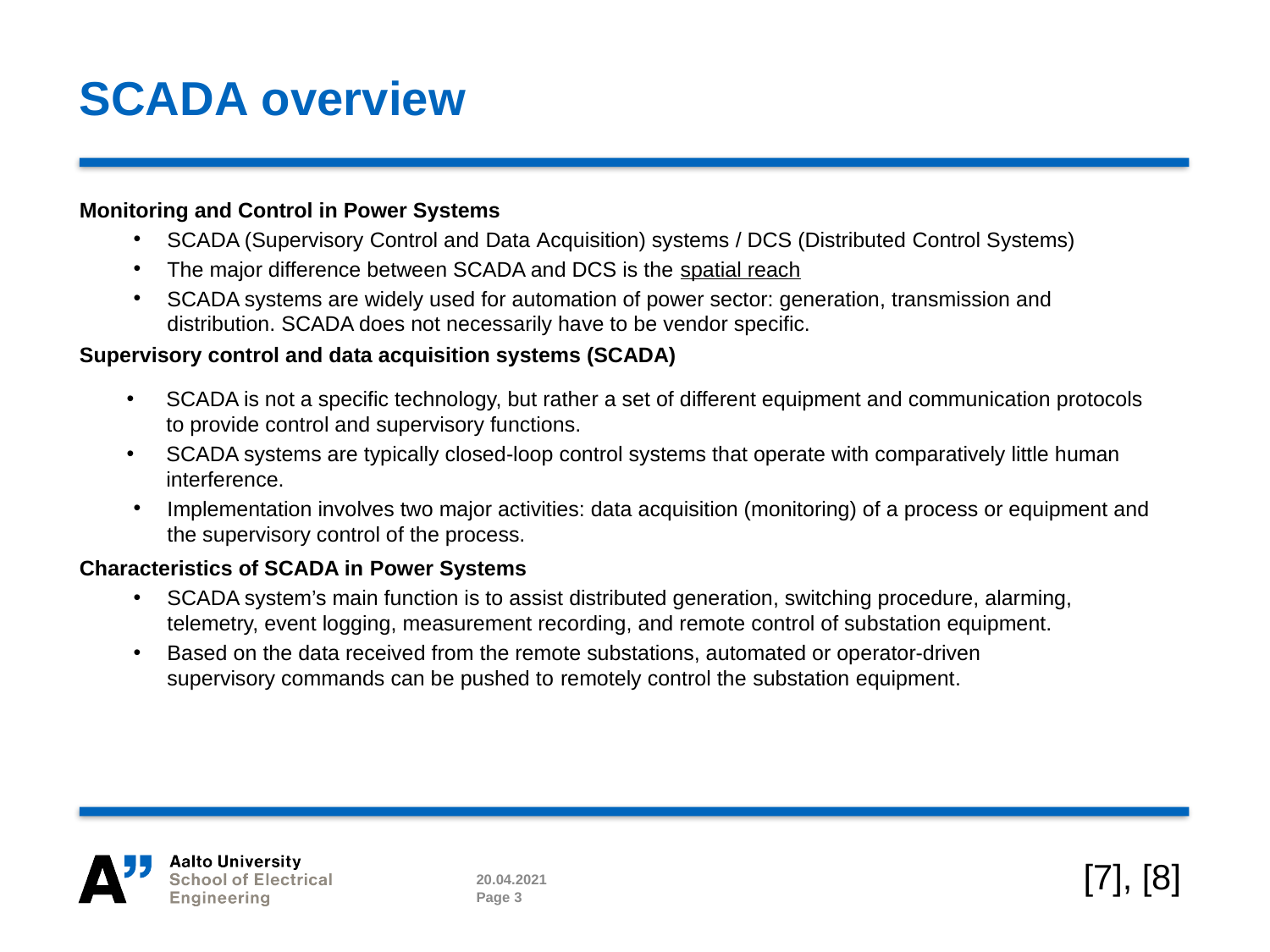

# SCADA overview
Monitoring and Control in Power Systems
SCADA (Supervisory Control and Data Acquisition) systems / DCS (Distributed Control Systems)
The major difference between SCADA and DCS is the spatial reach
SCADA systems are widely used for automation of power sector: generation, transmission and distribution. SCADA does not necessarily have to be vendor specific.
Supervisory control and data acquisition systems (SCADA)​
SCADA is not a specific technology, but rather a set of different equipment and communication protocols to provide control and supervisory functions.
SCADA systems are typically closed-loop control systems that operate with comparatively little human interference.
Implementation involves two major activities: data acquisition (monitoring) of a process or equipment and the supervisory control of the process.
Characteristics of SCADA in Power Systems
SCADA system’s main function is to assist distributed generation, switching procedure, alarming, telemetry, event logging, measurement recording, and remote control of substation equipment.
Based on the data received from the remote substations, automated or operator-driven supervisory commands can be pushed to remotely control the substation equipment.

[7], [8]

20.04.2021

Page 3